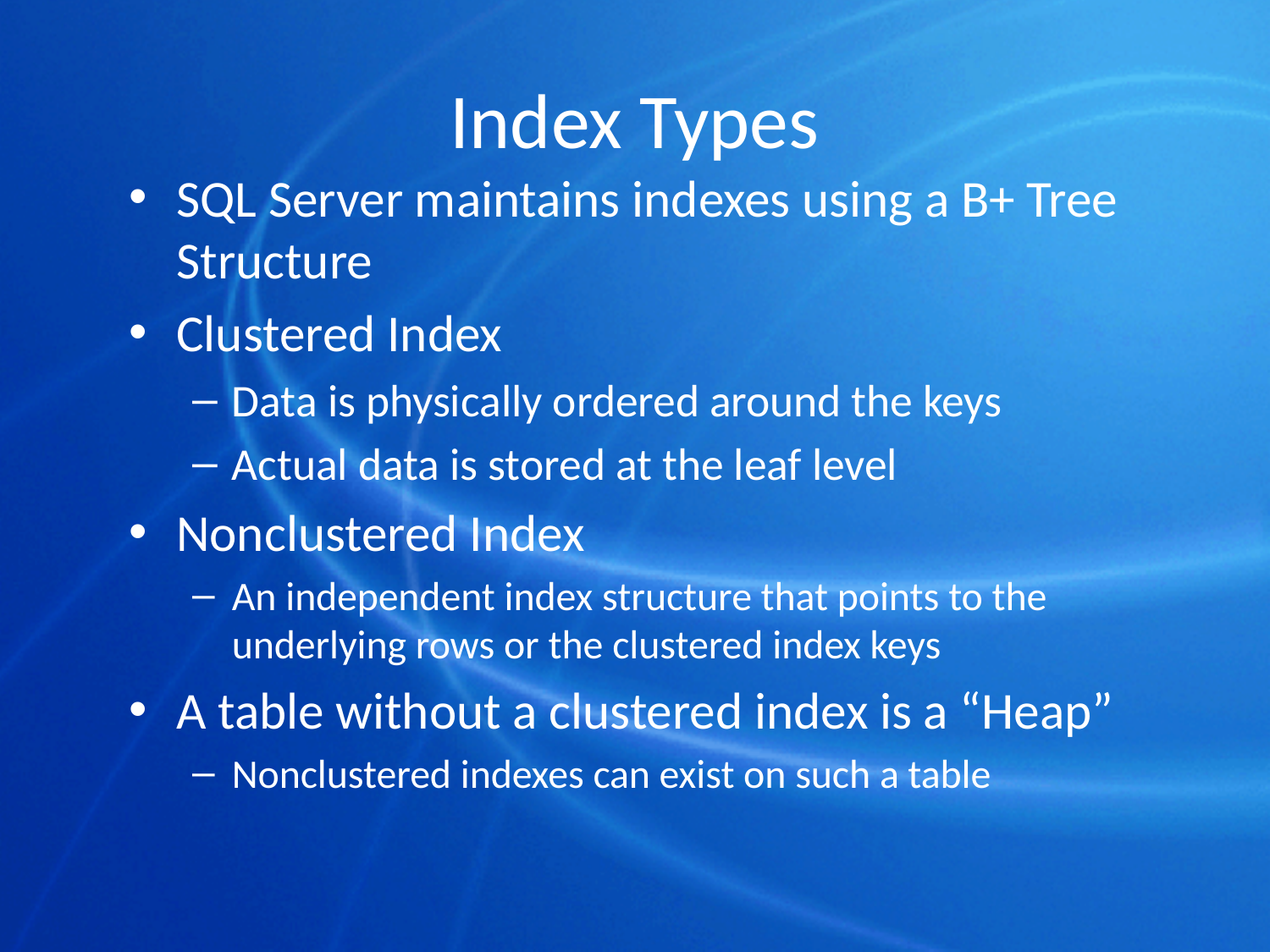

# Index Types
SQL Server maintains indexes using a B+ Tree Structure
Clustered Index
Data is physically ordered around the keys
Actual data is stored at the leaf level
Nonclustered Index
An independent index structure that points to the underlying rows or the clustered index keys
A table without a clustered index is a “Heap”
Nonclustered indexes can exist on such a table